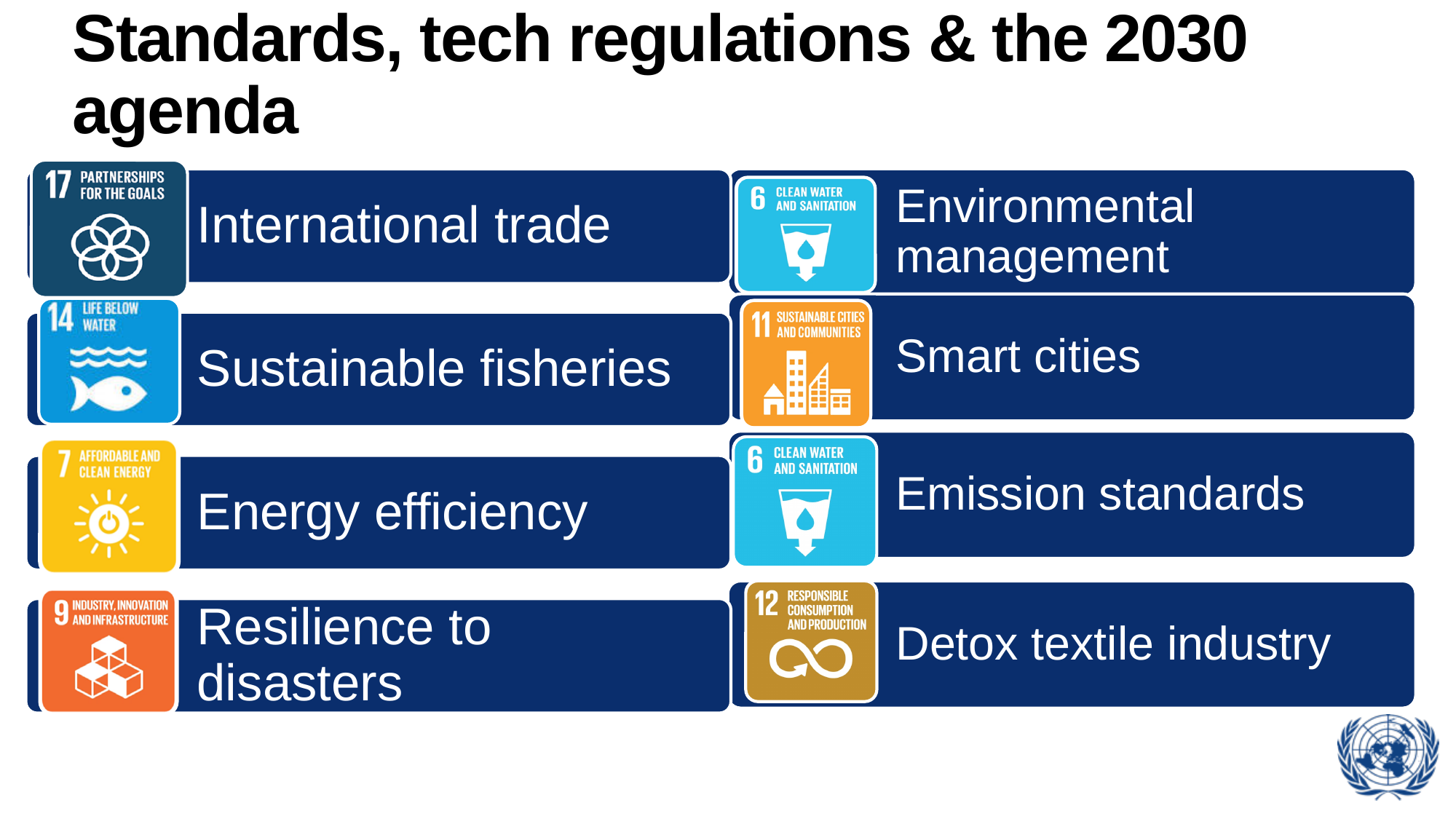

Standards, tech regulations & the 2030 agenda
International trade
Sustainable fisheries
Energy efficiency
Resilience to disasters
Environmental management
Smart cities
Emission standards
Detox textile industry